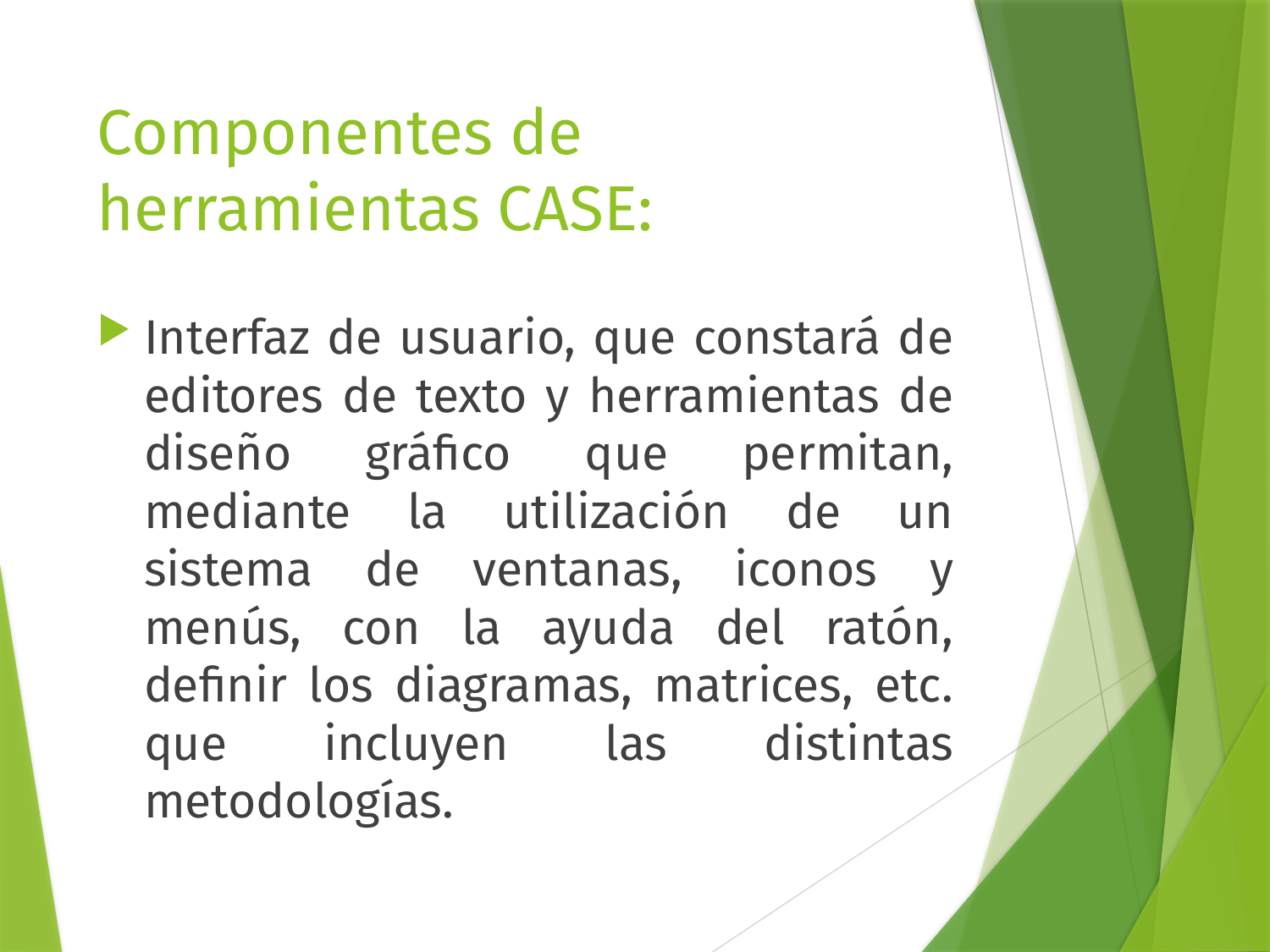

# Componentes de herramientas CASE:
Interfaz de usuario, que constará de editores de texto y herramientas de diseño gráfico que permitan, mediante la utilización de un sistema de ventanas, iconos y menús, con la ayuda del ratón, definir los diagramas, matrices, etc. que incluyen las distintas metodologías.